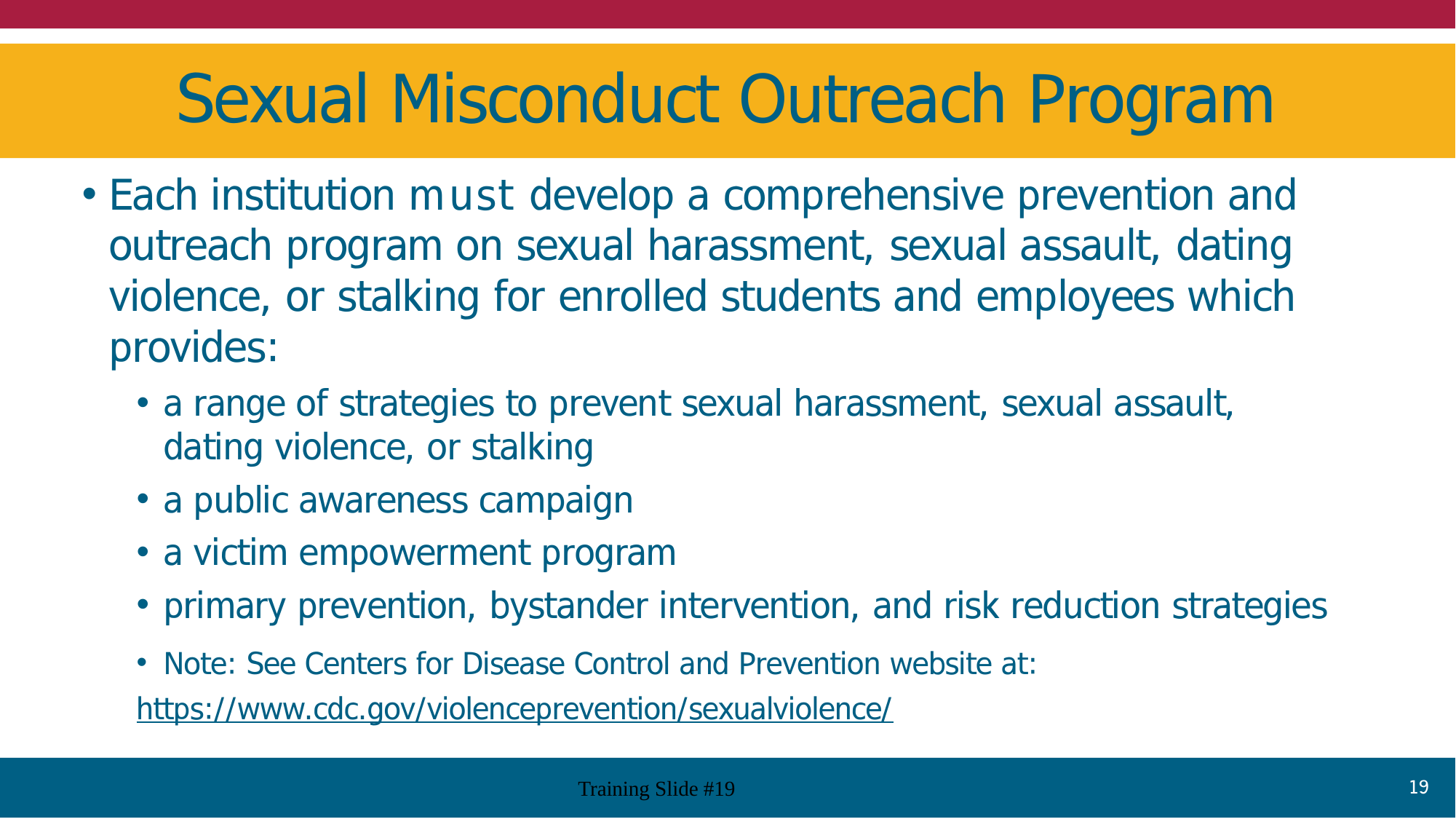

# Sexual Misconduct Outreach Program
Each institution must develop a comprehensive prevention and outreach program on sexual harassment, sexual assault, dating violence, or stalking for enrolled students and employees which provides:
a range of strategies to prevent sexual harassment, sexual assault, dating violence, or stalking
a public awareness campaign
a victim empowerment program
primary prevention, bystander intervention, and risk reduction strategies
Note: See Centers for Disease Control and Prevention website at:
https://www.cdc.gov/violenceprevention/sexualviolence/

19
Training Slide #19